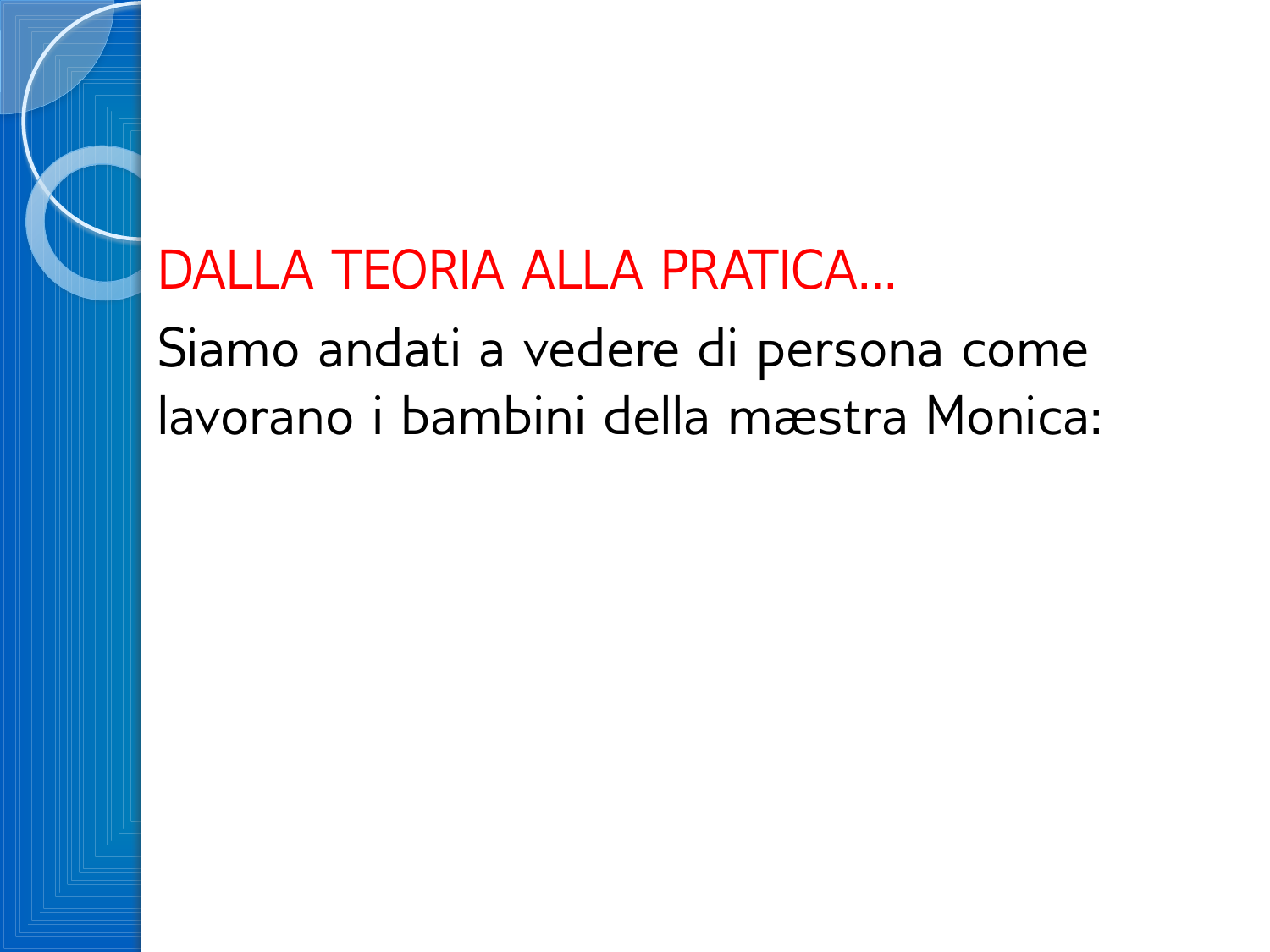

DALLA TEORIA ALLA PRATICA…
Siamo andati a vedere di persona come lavorano i bambini della maestra Monica: